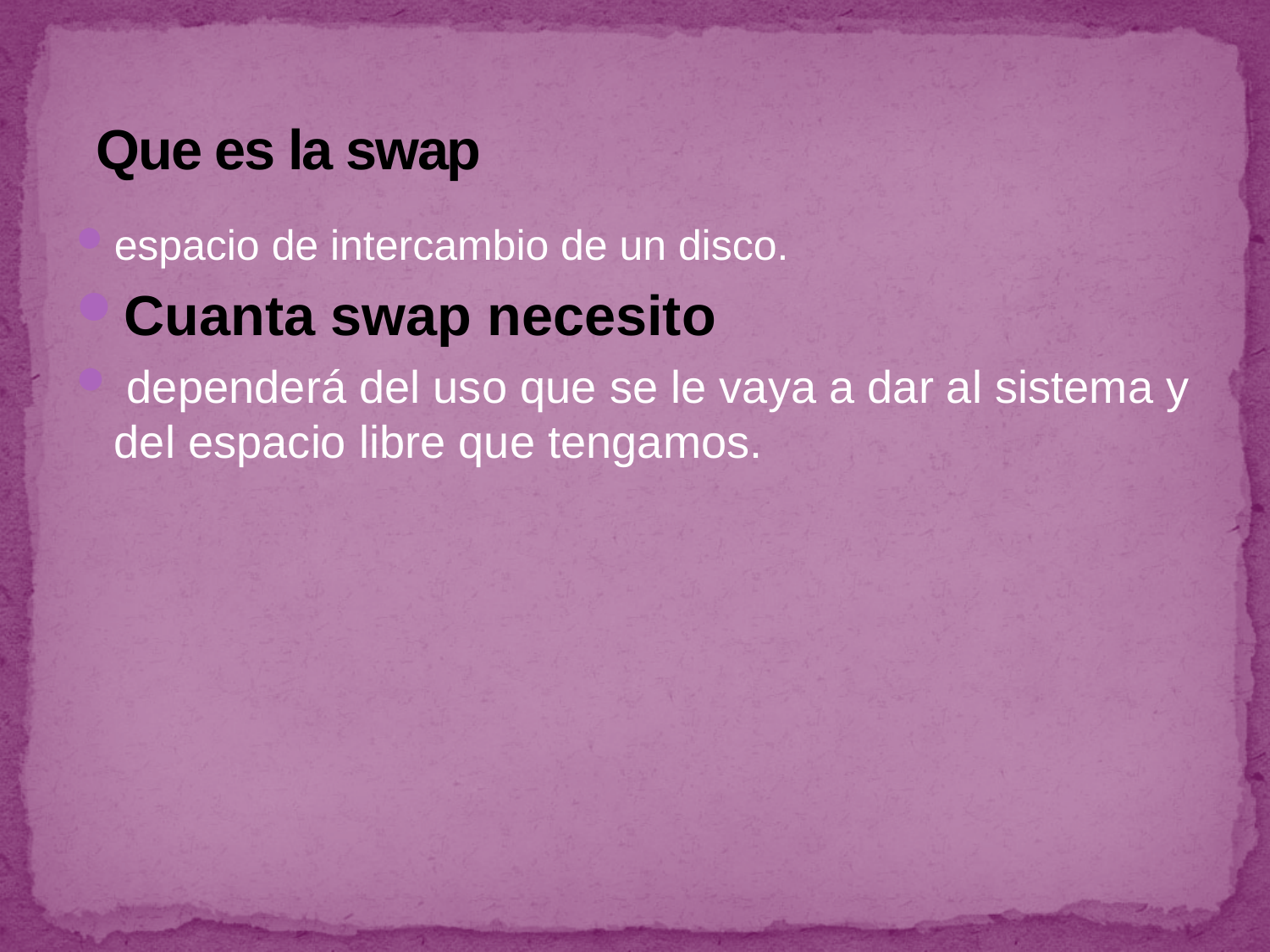

# Que es la swap
espacio de intercambio de un disco.
Cuanta swap necesito
 dependerá del uso que se le vaya a dar al sistema y del espacio libre que tengamos.